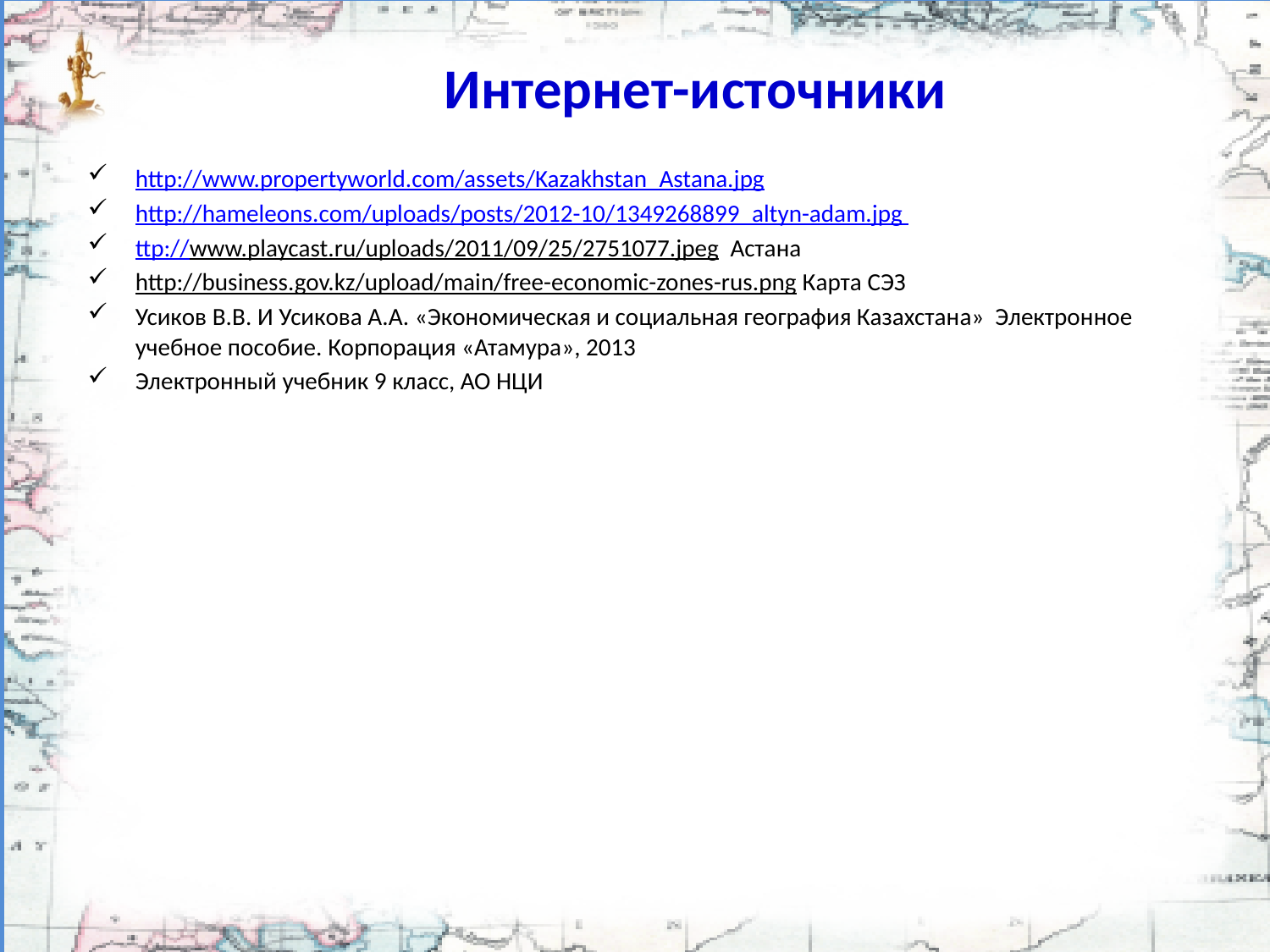

# Интернет-источники
http://www.propertyworld.com/assets/Kazakhstan_Astana.jpg
http://hameleons.com/uploads/posts/2012-10/1349268899_altyn-adam.jpg
ttp://www.playcast.ru/uploads/2011/09/25/2751077.jpeg  Астана
http://business.gov.kz/upload/main/free-economic-zones-rus.png Карта СЭЗ
Усиков В.В. И Усикова А.А. «Экономическая и социальная география Казахстана»  Электронное учебное пособие. Корпорация «Атамура», 2013
Электронный учебник 9 класс, АО НЦИ